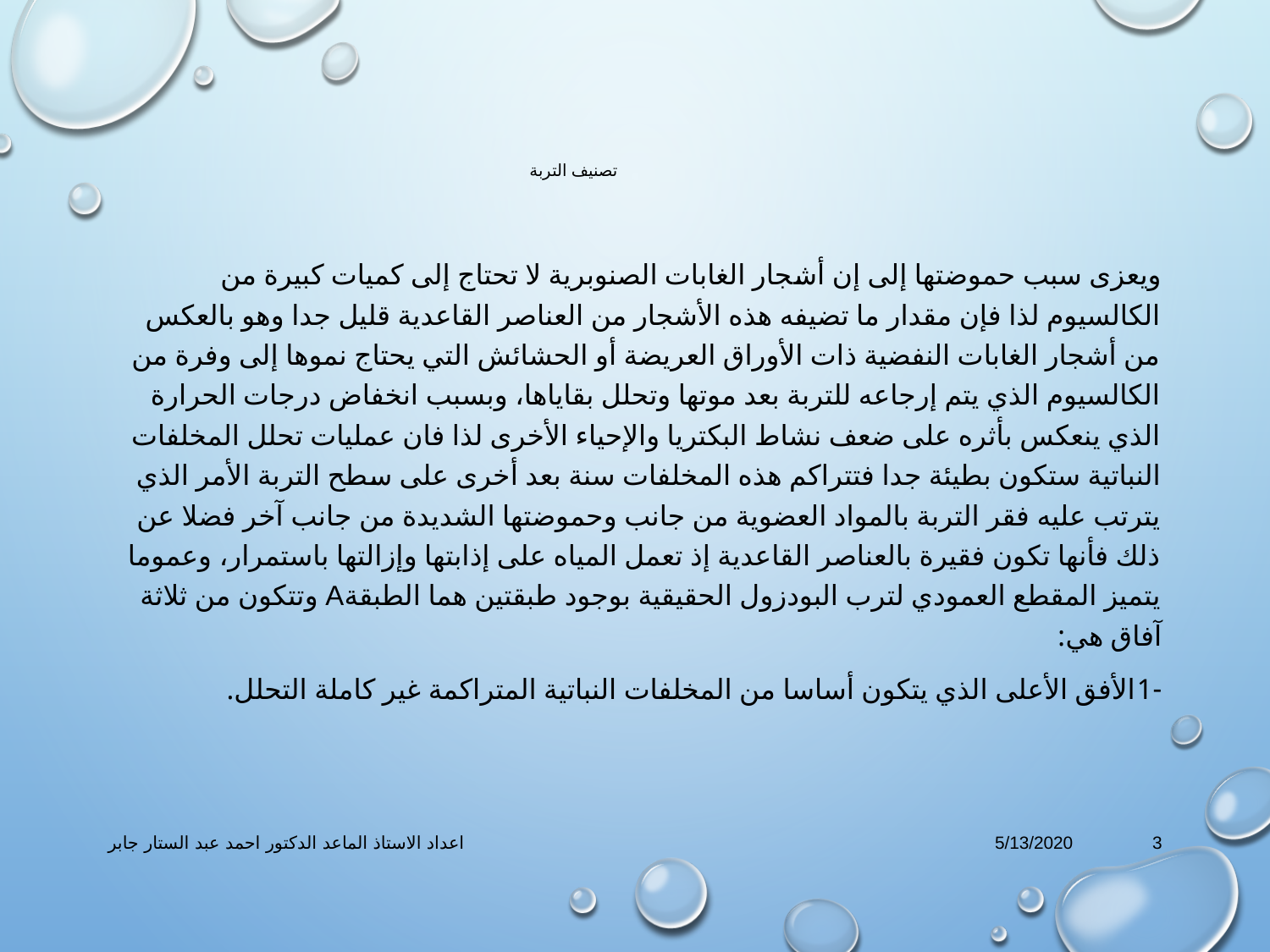

# تصنيف التربة
ويعزى سبب حموضتها إلى إن أشجار الغابات الصنوبرية لا تحتاج إلى كميات كبيرة من الكالسيوم لذا فإن مقدار ما تضيفه هذه الأشجار من العناصر القاعدية قليل جدا وهو بالعكس من أشجار الغابات النفضية ذات الأوراق العريضة أو الحشائش التي يحتاج نموها إلى وفرة من الكالسيوم الذي يتم إرجاعه للتربة بعد موتها وتحلل بقاياها، وبسبب انخفاض درجات الحرارة الذي ينعكس بأثره على ضعف نشاط البكتريا والإحياء الأخرى لذا فان عمليات تحلل المخلفات النباتية ستكون بطيئة جدا فتتراكم هذه المخلفات سنة بعد أخرى على سطح التربة الأمر الذي يترتب عليه فقر التربة بالمواد العضوية من جانب وحموضتها الشديدة من جانب آخر فضلا عن ذلك فأنها تكون فقيرة بالعناصر القاعدية إذ تعمل المياه على إذابتها وإزالتها باستمرار، وعموما يتميز المقطع العمودي لترب البودزول الحقيقية بوجود طبقتين هما الطبقةA وتتكون من ثلاثة آفاق هي:
-1الأفق الأعلى الذي يتكون أساسا من المخلفات النباتية المتراكمة غير كاملة التحلل.

اعداد الاستاذ الماعد الدكتور احمد عبد الستار جابر
5/13/2020
3